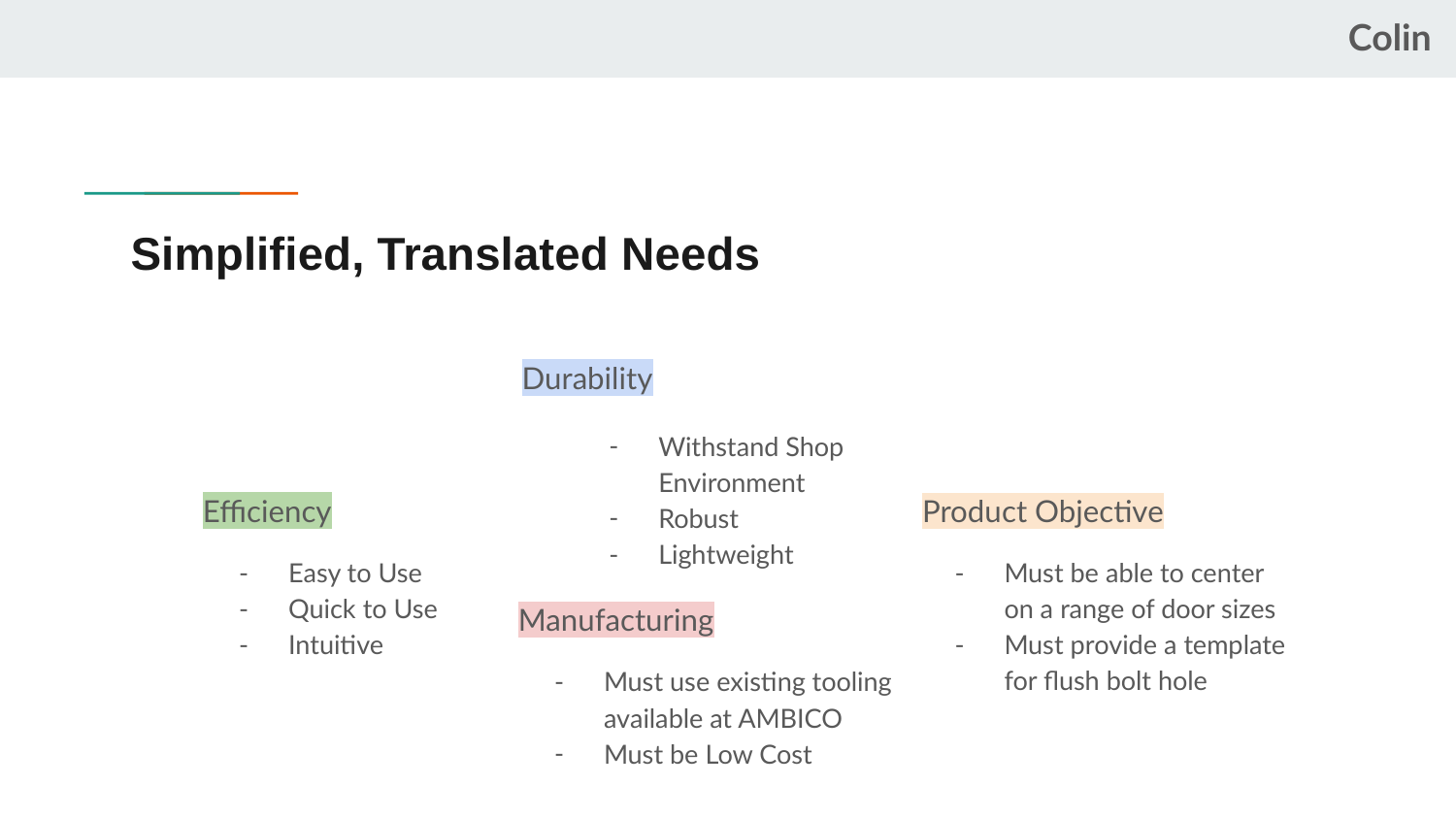

Colin
# Simplified, Translated Needs
Durability
Withstand Shop Environment
Robust
Lightweight

Efficiency
Product Objective
Easy to Use
Quick to Use
Intuitive
Must be able to center on a range of door sizes
Must provide a template for flush bolt hole

Manufacturing
Must use existing tooling available at AMBICO
Must be Low Cost